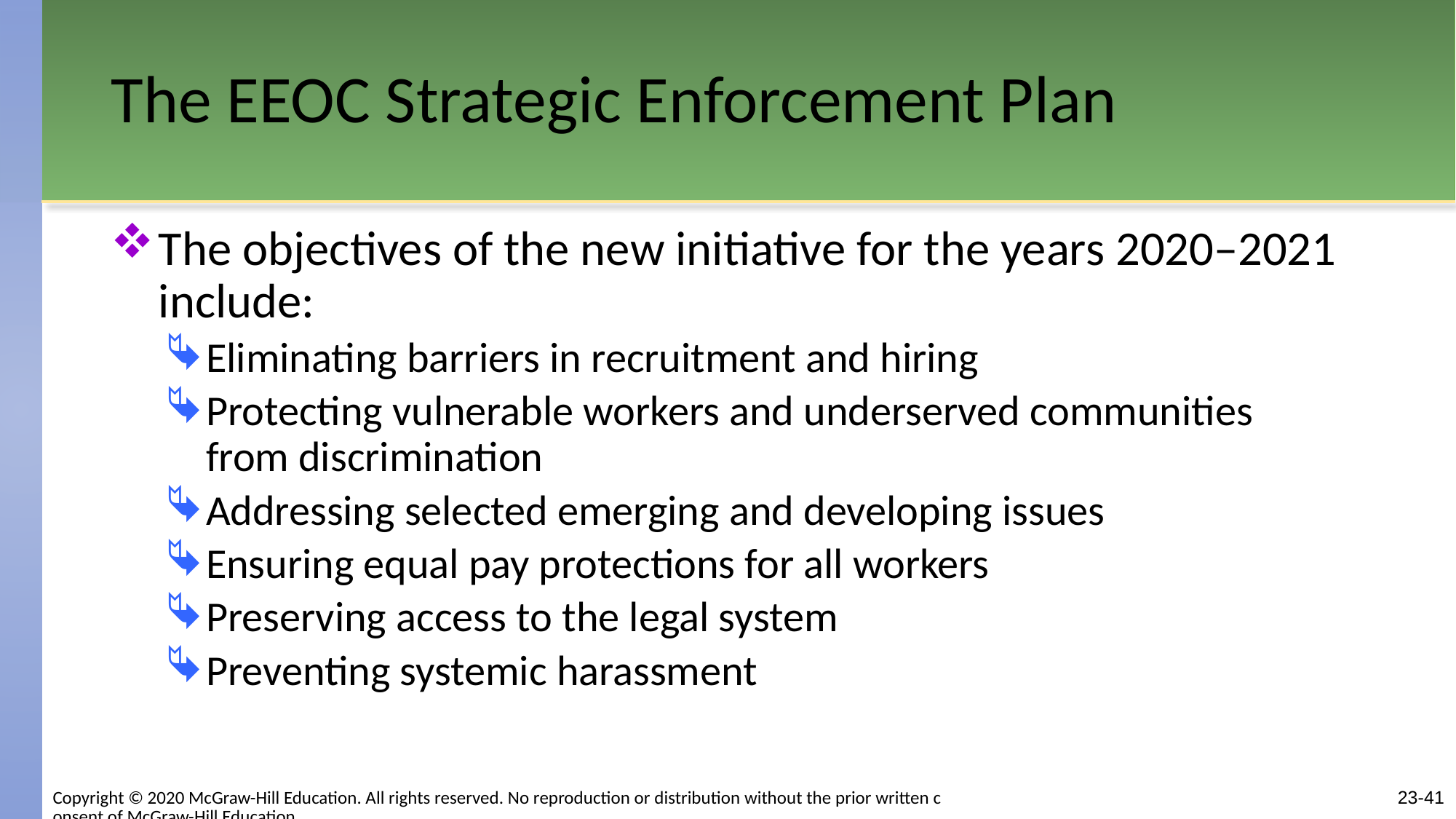

# The EEOC Strategic Enforcement Plan
The objectives of the new initiative for the years 2020–2021 include:
Eliminating barriers in recruitment and hiring
Protecting vulnerable workers and underserved communities from discrimination
Addressing selected emerging and developing issues
Ensuring equal pay protections for all workers
Preserving access to the legal system
Preventing systemic harassment
Copyright © 2020 McGraw-Hill Education. All rights reserved. No reproduction or distribution without the prior written consent of McGraw-Hill Education.
23-41